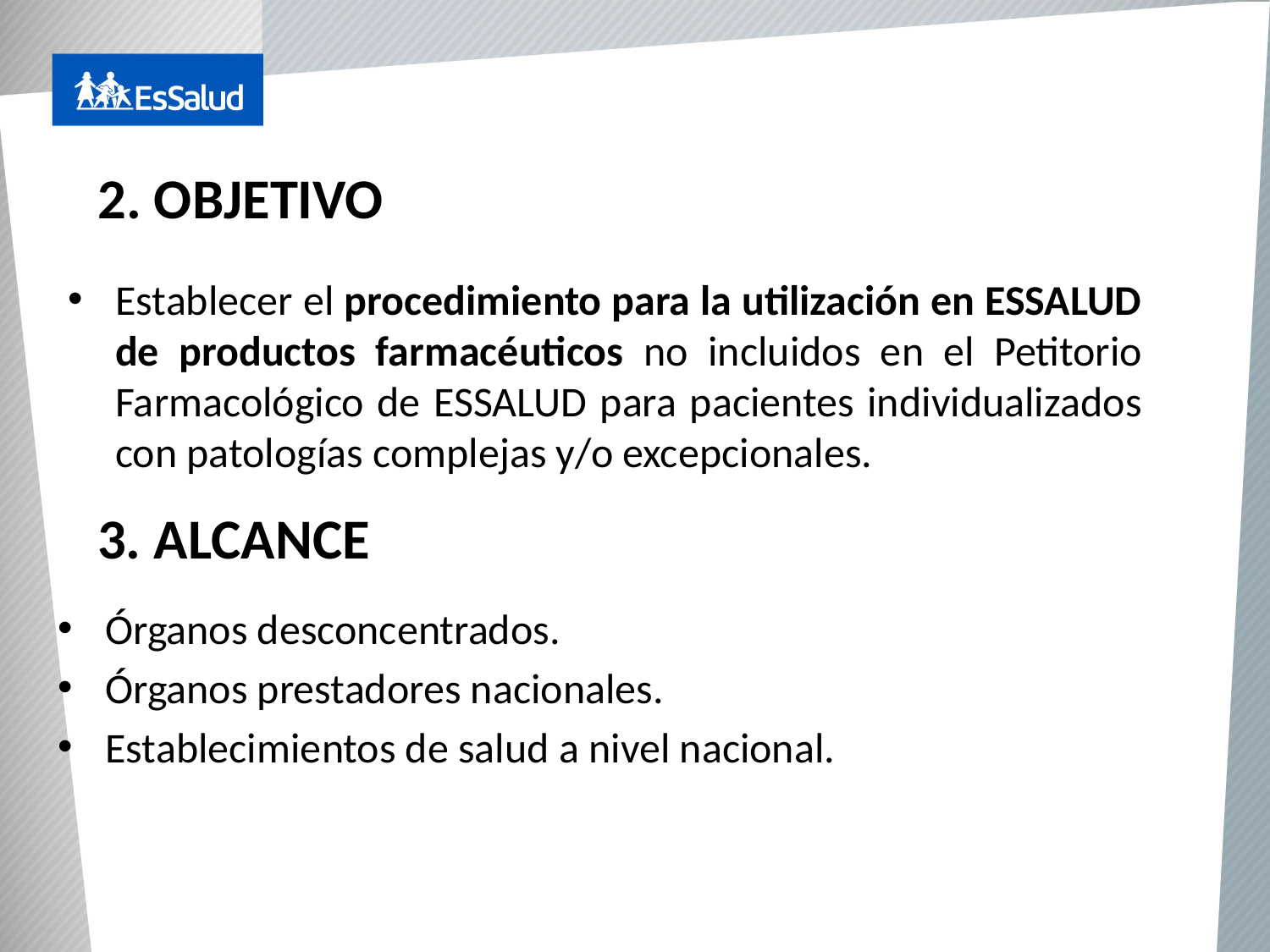

# 2. OBJETIVO
Establecer el procedimiento para la utilización en ESSALUD de productos farmacéuticos no incluidos en el Petitorio Farmacológico de ESSALUD para pacientes individualizados con patologías complejas y/o excepcionales.

3. ALCANCE
Órganos desconcentrados.
Órganos prestadores nacionales.
Establecimientos de salud a nivel nacional.